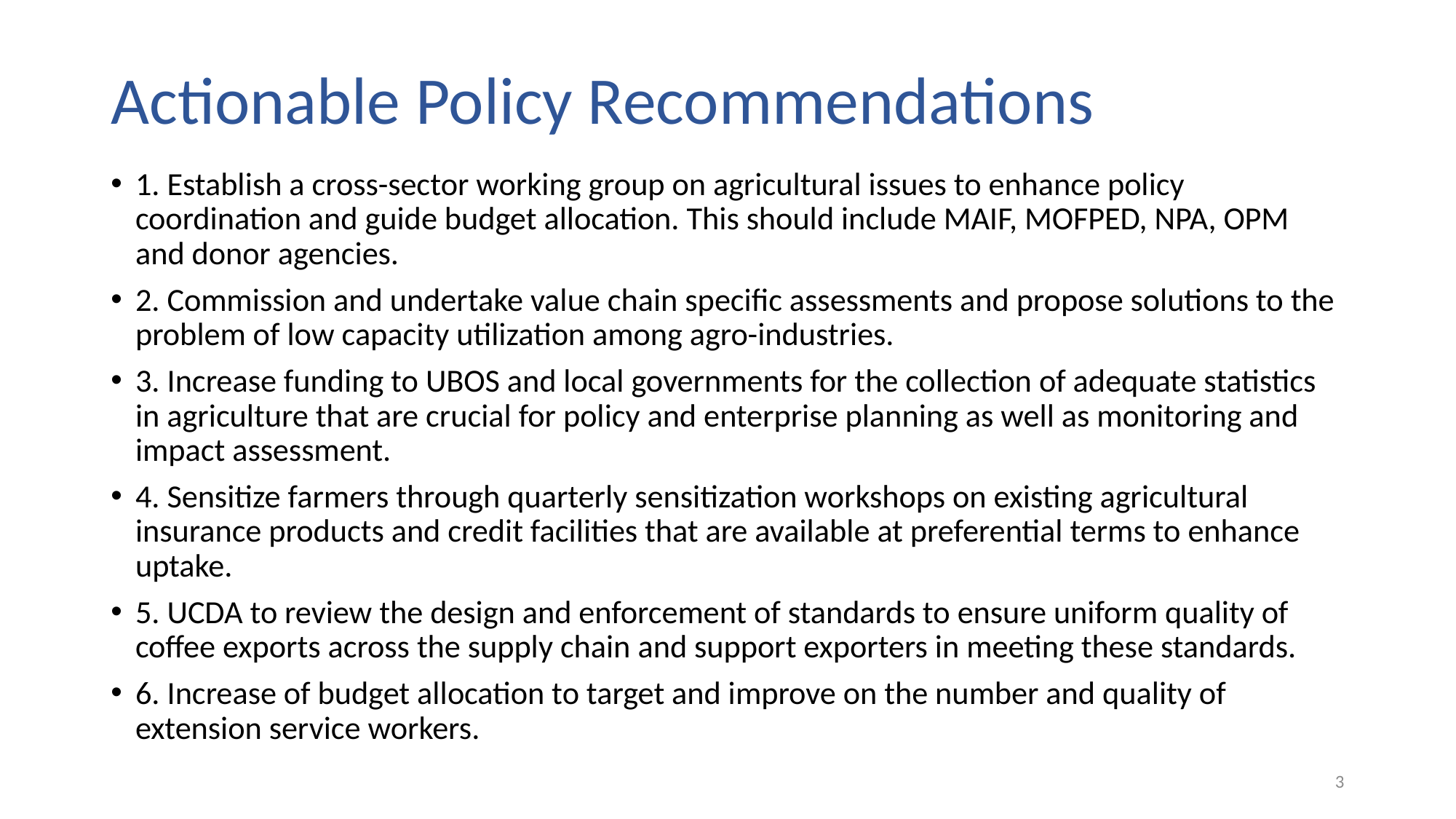

# Actionable Policy Recommendations
1. Establish a cross-sector working group on agricultural issues to enhance policy coordination and guide budget allocation. This should include MAIF, MOFPED, NPA, OPM and donor agencies.
2. Commission and undertake value chain specific assessments and propose solutions to the problem of low capacity utilization among agro-industries.
3. Increase funding to UBOS and local governments for the collection of adequate statistics in agriculture that are crucial for policy and enterprise planning as well as monitoring and impact assessment.
4. Sensitize farmers through quarterly sensitization workshops on existing agricultural insurance products and credit facilities that are available at preferential terms to enhance uptake.
5. UCDA to review the design and enforcement of standards to ensure uniform quality of coffee exports across the supply chain and support exporters in meeting these standards.
6. Increase of budget allocation to target and improve on the number and quality of extension service workers.
3